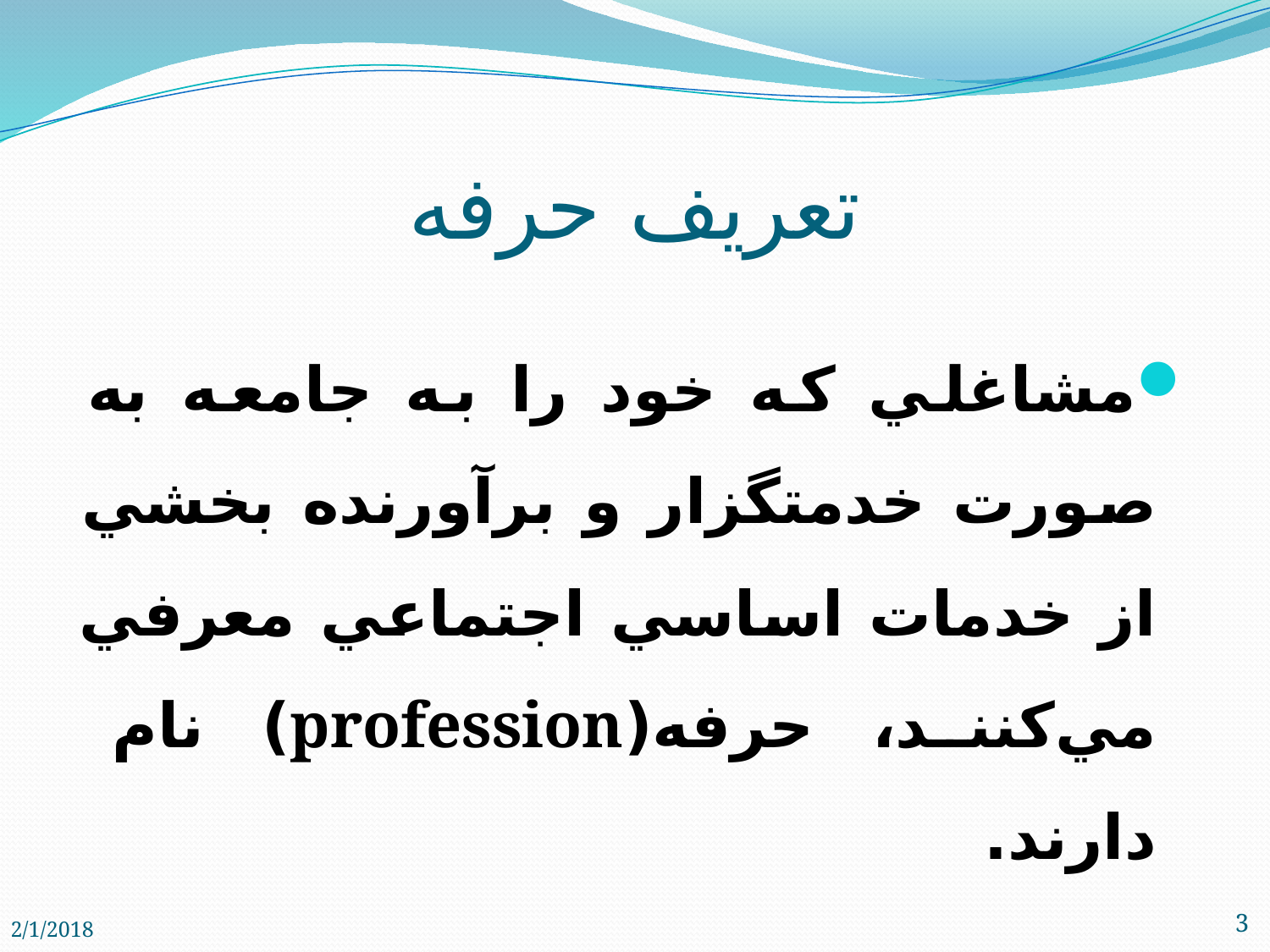

# تعريف حرفه
مشاغلي كه خود را به جامعه به صورت خدمتگزار و برآورنده بخشي از خدمات اساسي اجتماعي معرفي مي‌كنند، حرفه(profession) نام دارند.

2/1/2018
3